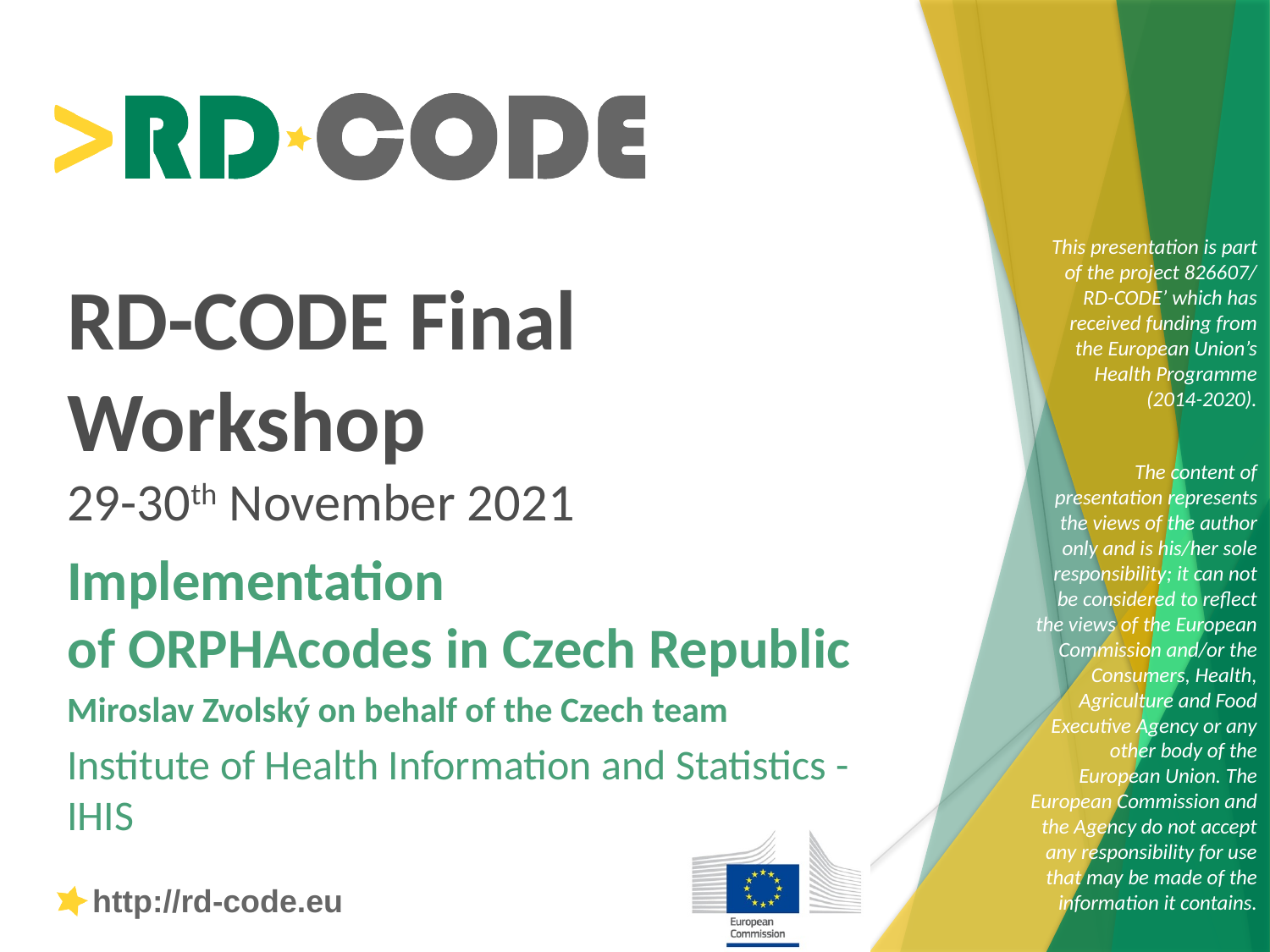

# RD-CODE Final Workshop 29-30th November 2021
Implementation of ORPHAcodes in Czech Republic
Miroslav Zvolský on behalf of the Czech team
Institute of Health Information and Statistics - IHIS